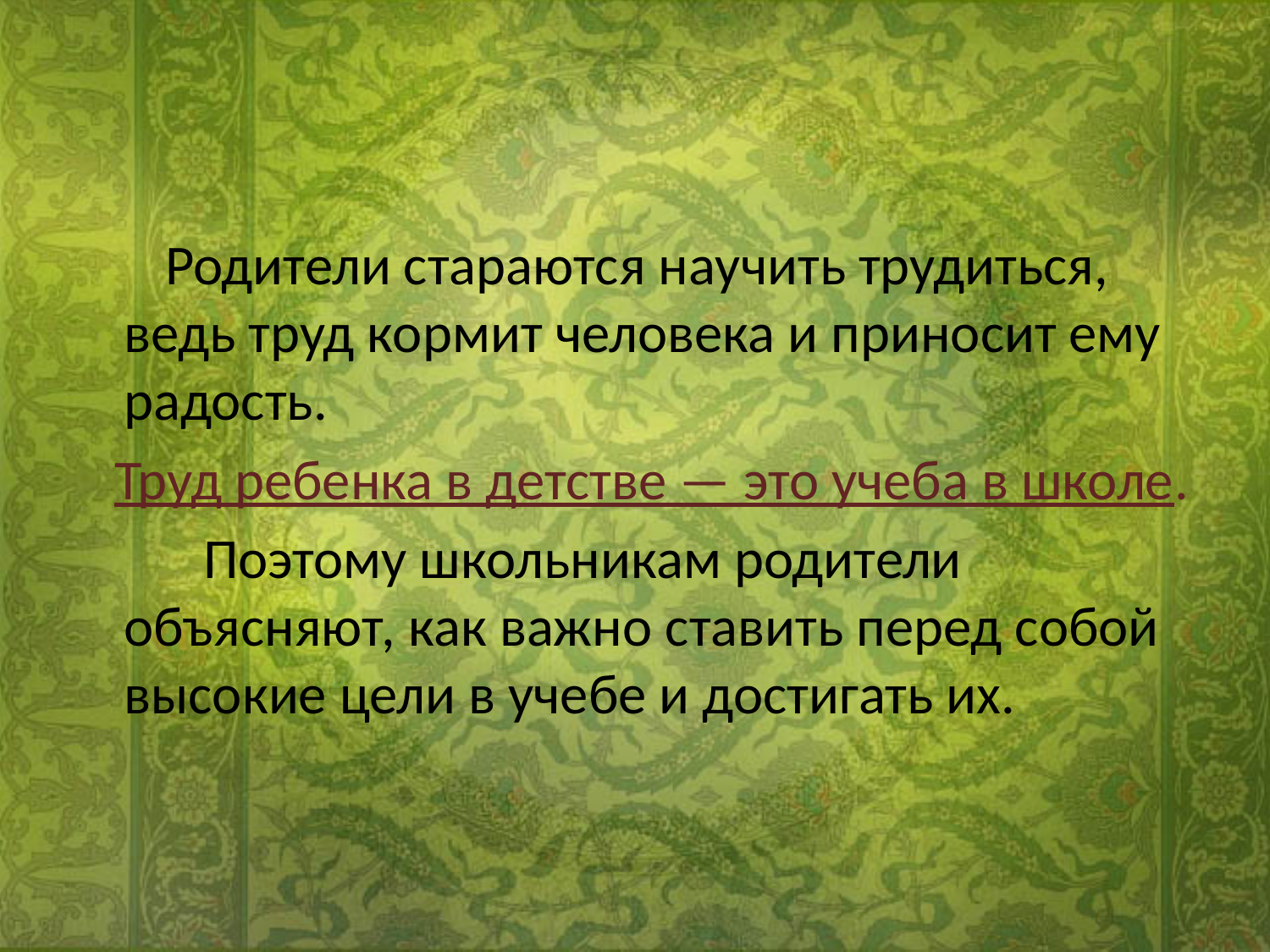

Родители стараются научить трудиться, ведь труд кормит человека и приносит ему радость.
   Труд ребенка в детстве — это учеба в школе.
          Поэтому школьникам родители объясняют, как важно ставить перед собой высокие цели в учебе и достигать их.